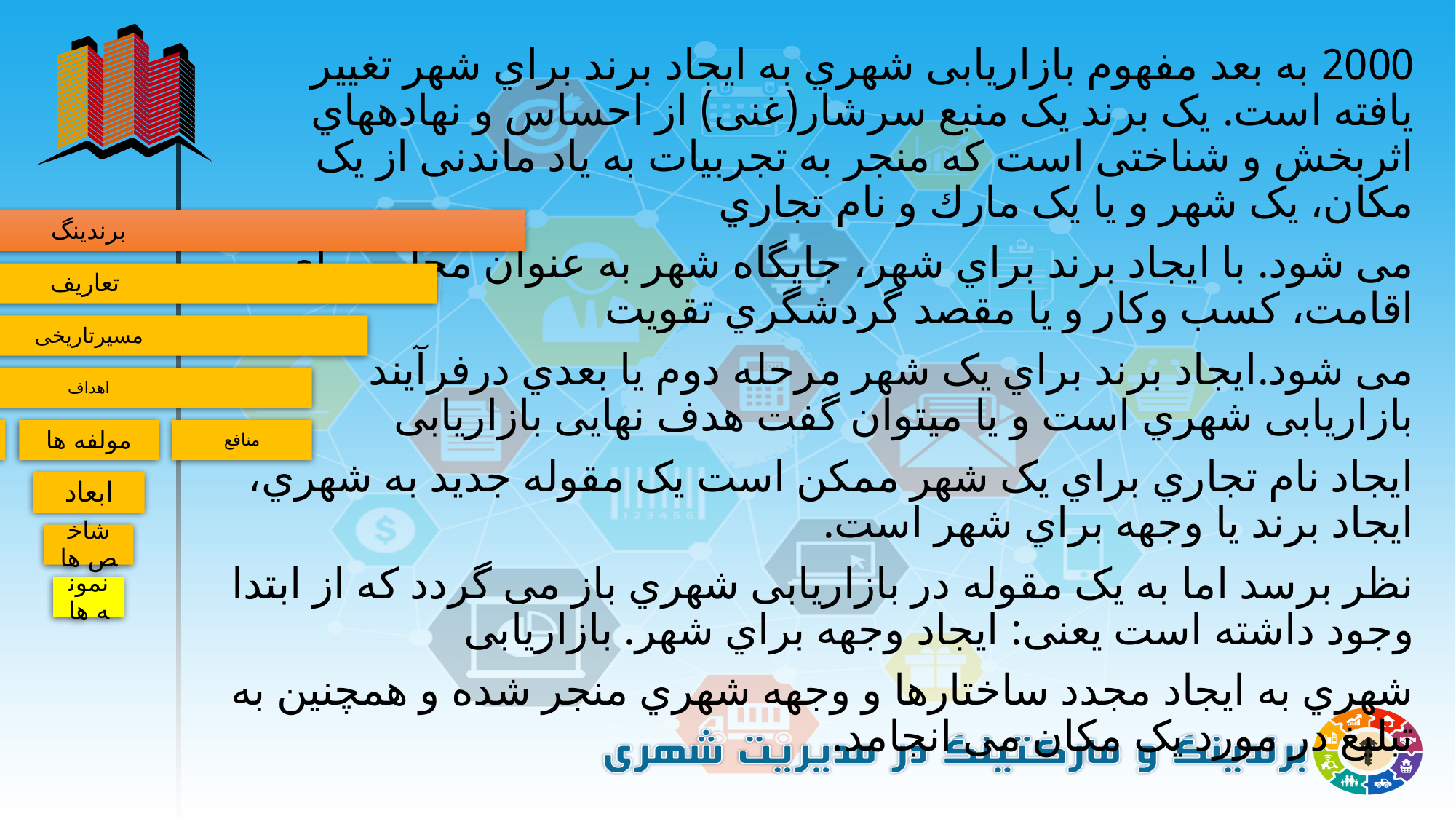

2000 به بعد مفهوم بازاریابی شهري به ایجاد برند براي شهر تغییر یافته است. یک برند یک منبع سرشار(غنی) از احساس و نهادههاي اثربخش و شناختی است که منجر به تجربیات به یاد ماندنی از یک مکان، یک شهر و یا یک مارك و نام تجاري
می شود. با ایجاد برند براي شهر، جایگاه شهر به عنوان محلی براي اقامت، کسب وکار و یا مقصد گردشگري تقویت
می شود.ایجاد برند براي یک شهر مرحله دوم یا بعدي درفرآیند بازاریابی شهري است و یا میتوان گفت هدف نهایی بازاریابی
ایجاد نام تجاري براي یک شهر ممکن است یک مقوله جدید به شهري، ایجاد برند یا وجهه براي شهر است.
نظر برسد اما به یک مقوله در بازاریابی شهري باز می گردد که از ابتدا وجود داشته است یعنی: ایجاد وجهه براي شهر. بازاریابی
شهري به ایجاد مجدد ساختارها و وجهه شهري منجر شده و همچنین به تبلیغ در مورد یک مکان می انجامد.

برندینگ
تعاریف
مسیرتاریخی
اهداف
مولفه ها
منافع
ابعاد
شاخص ها
نمونه ها